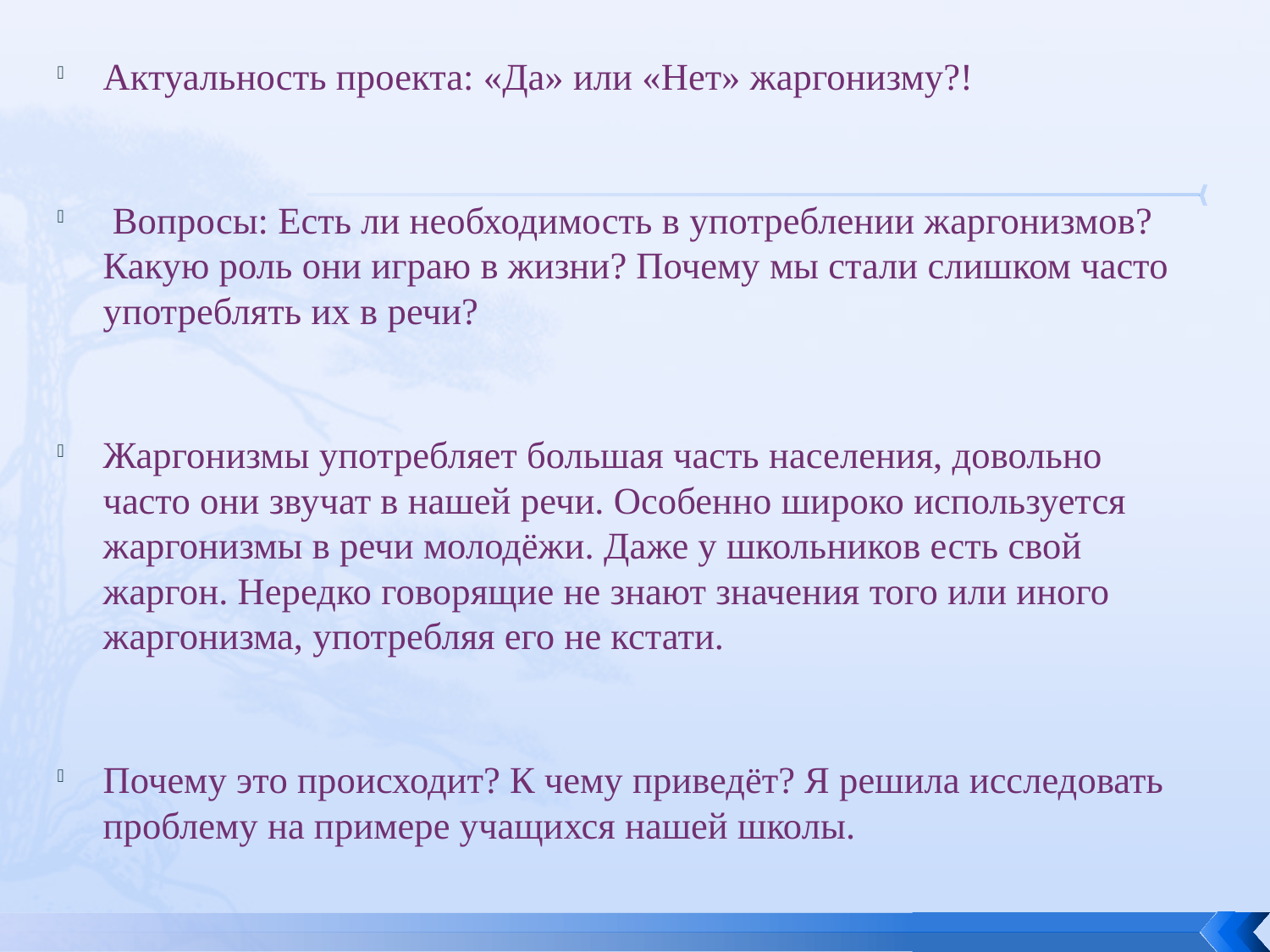

Актуальность проекта: «Да» или «Нет» жаргонизму?!
 Вопросы: Есть ли необходимость в употреблении жаргонизмов? Какую роль они играю в жизни? Почему мы стали слишком часто употреблять их в речи?
Жаргонизмы употребляет большая часть населения, довольно часто они звучат в нашей речи. Особенно широко используется жаргонизмы в речи молодёжи. Даже у школьников есть свой жаргон. Нередко говорящие не знают значения того или иного жаргонизма, употребляя его не кстати.
Почему это происходит? К чему приведёт? Я решила исследовать проблему на примере учащихся нашей школы.